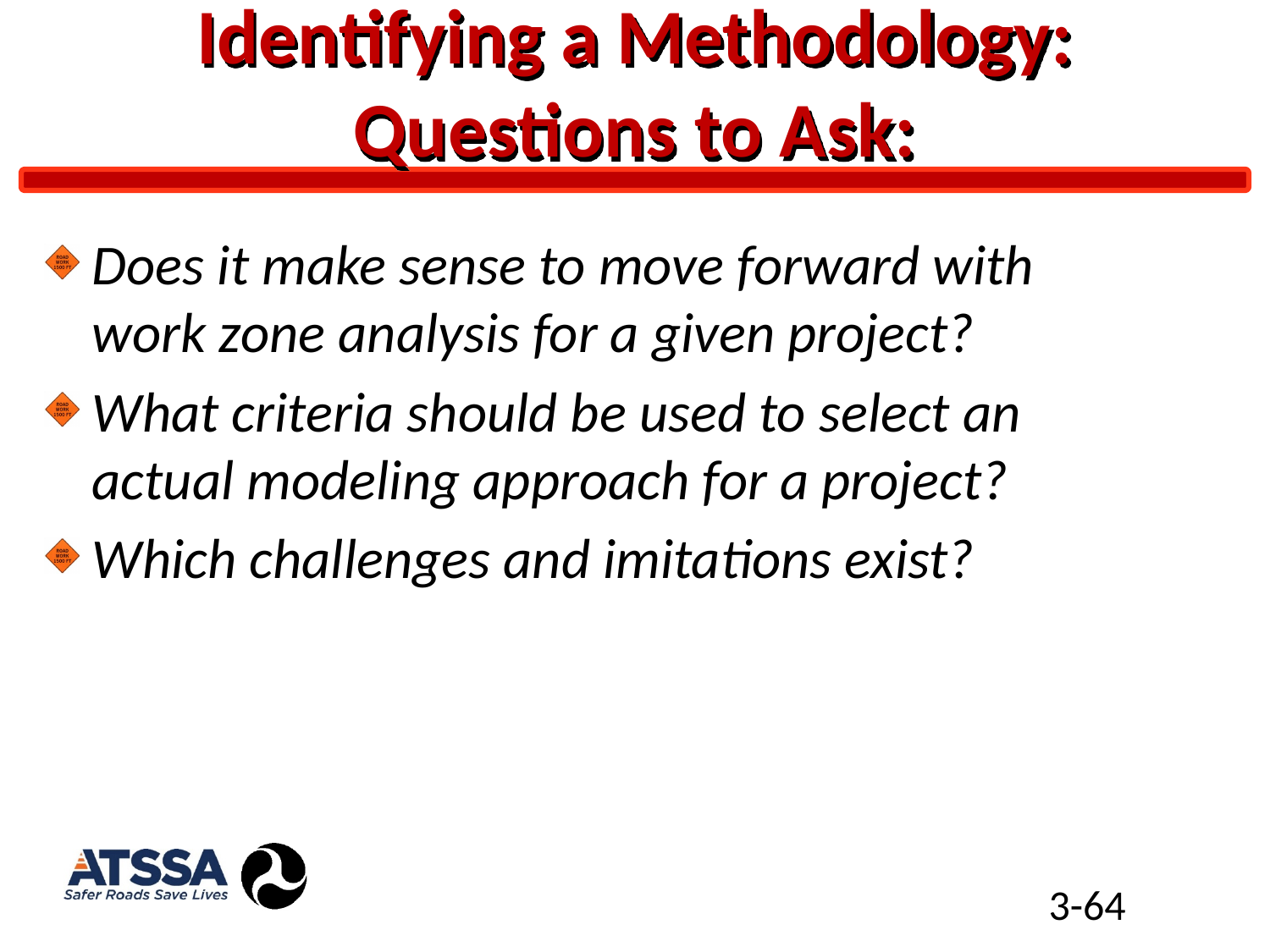

# Identifying a Methodology: Questions to Ask:
Does it make sense to move forward with work zone analysis for a given project?
What criteria should be used to select an actual modeling approach for a project?
Which challenges and imitations exist?